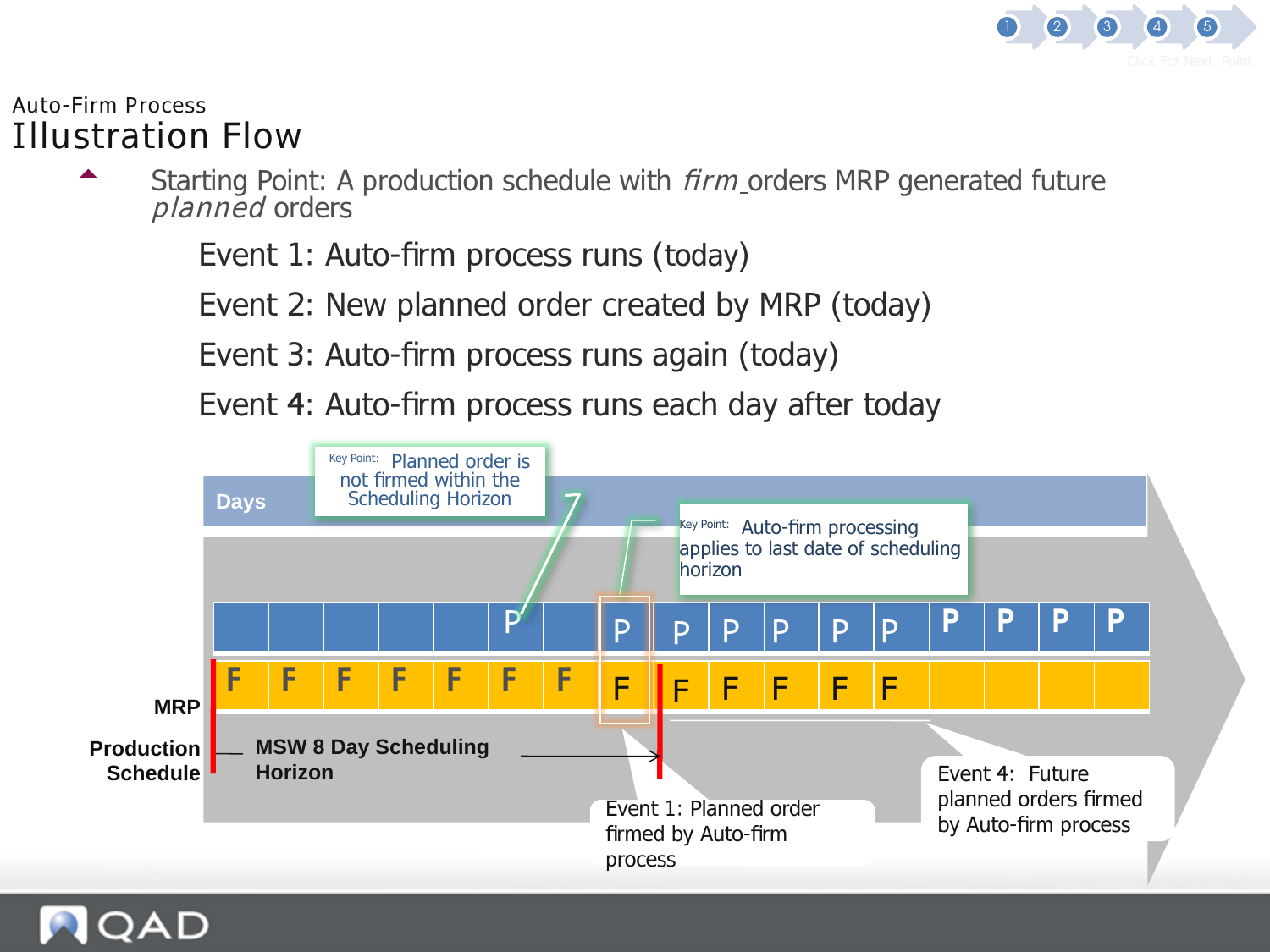

1

2

3

4

5
Click For Next  Point
Auto-Firm Process
Illustration Flow
Starting Point: A production schedule with firm orders MRP generated future planned orders
Event 1: Auto-firm process runs (today)

Event 2: New planned order created by MRP (today)

Event 3: Auto-firm process runs again (today)

Event 4: Auto-firm process runs each day after today

Key Point:  Planned order is not firmed within the Scheduling Horizon
Master Scheduling

Days
Key Point:  Auto-firm processing applies to last date of scheduling horizon

MSW 8 Day Scheduling Horizon
P
|  |  |  |  |  |  |  |  |  |  |  |  |  | P | P | P | P |
| --- | --- | --- | --- | --- | --- | --- | --- | --- | --- | --- | --- | --- | --- | --- | --- | --- |
P
P
P
P
P
P
| F | F | F | F | F | F | F |  |  |  |  |  |  |  |  |  |  |
| --- | --- | --- | --- | --- | --- | --- | --- | --- | --- | --- | --- | --- | --- | --- | --- | --- |
F
F
F
F
F
F
MRP
Production Schedule
Event 4:  Future planned orders firmed by Auto-firm process
Event 1: Planned order firmed by Auto-firm process